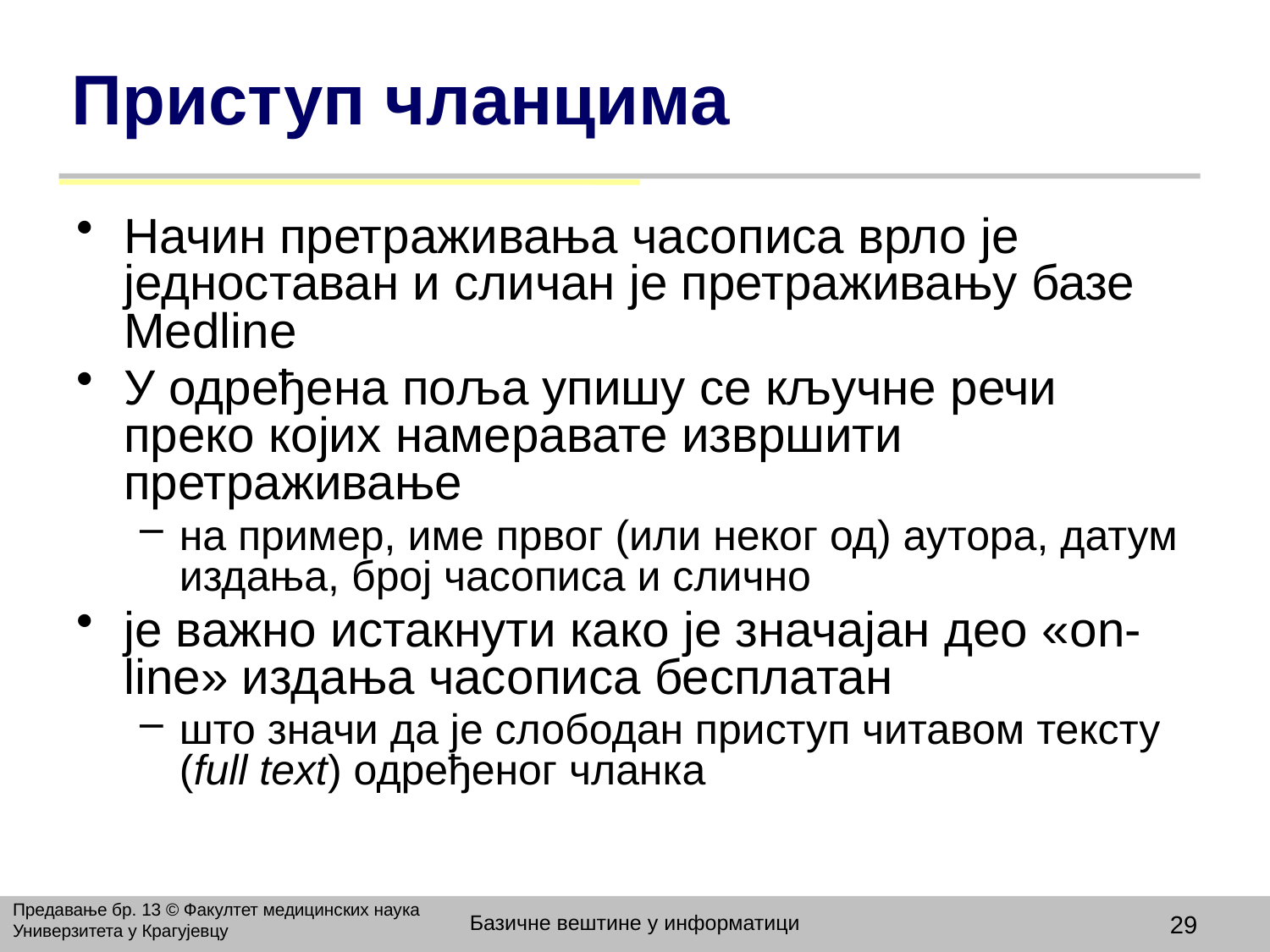

# Приступ чланцима
Начин претраживања часописа врло је једноставан и сличан је претраживању базе Medline
У одређена поља упишу се кључне речи преко којих намеравате извршити претраживање
на пример, име првог (или неког од) аутора, датум издања, број часописа и слично
је важно истакнути како је значајан део «on-line» издања часописа бесплатан
што значи да је слободан приступ читавом тексту (full text) одређеног чланка
Предавање бр. 13 © Факултет медицинских наука Универзитета у Крагујевцу
Базичне вештине у информатици
29